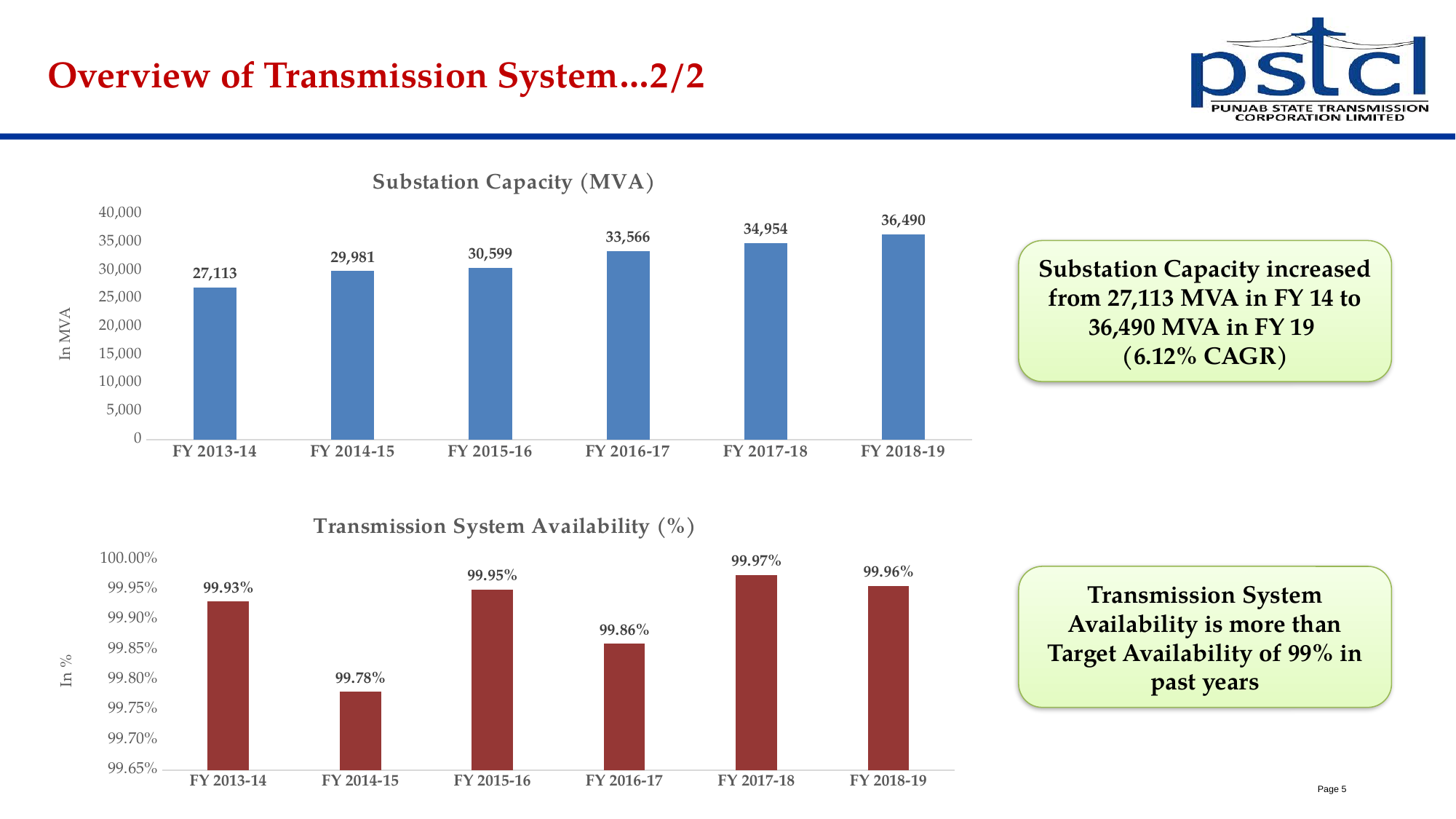

# Overview of Transmission System…2/2

### Chart: Substation Capacity (MVA)

| Category | Substation Capacity  |
|---|---|
| FY 2013-14 | 27113.0 |
| FY 2014-15 | 29981.0 |
| FY 2015-16 | 30599.0 |
| FY 2016-17 | 33566.17 |
| FY 2017-18 | 34954.17 |
| FY 2018-19 | 36489.67 |
Substation Capacity increased from 27,113 MVA in FY 14 to 36,490 MVA in FY 19
(6.12% CAGR)

### Chart: Transmission System Availability (%)

| Category | Transmission Availability |
|---|---|
| FY 2013-14 | 0.9993 |
| FY 2014-15 | 0.9978 |
| FY 2015-16 | 0.9995 |
| FY 2016-17 | 0.9986 |
| FY 2017-18 | 0.999741 |
| FY 2018-19 | 0.9995620833333333 |
Transmission System Availability is more than Target Availability of 99% in past years